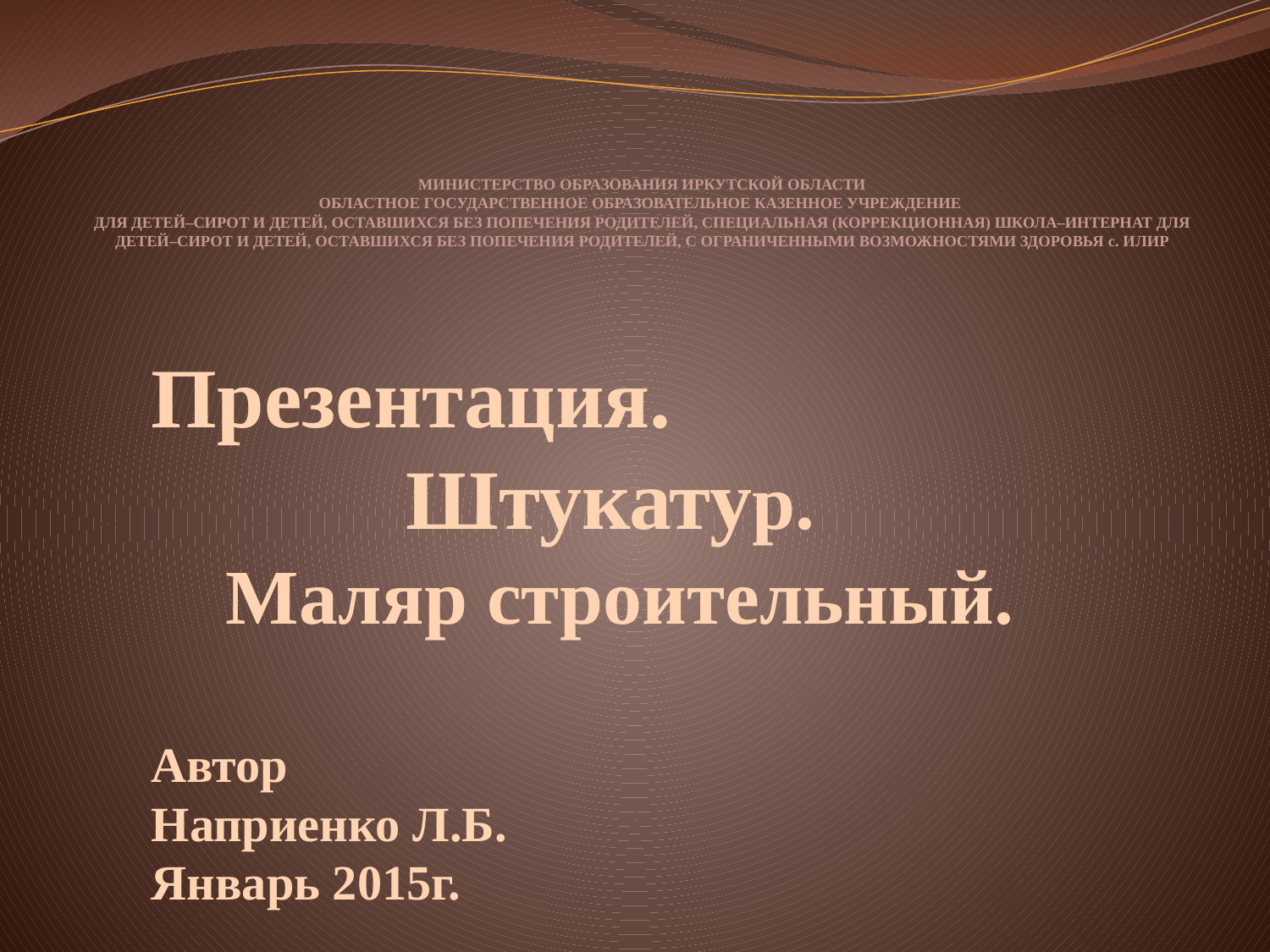

# МИНИСТЕРСТВО ОБРАЗОВАНИЯ ИРКУТСКОЙ ОБЛАСТИ областное государственное образовательное КАЗЕННОЕ учреждение для детей–сирот и детей, оставшихся без попечения родителей, специальная (коррекционная) школа–интернат для детей–сирот и детей, оставшихся без попечения родителей, с ограниченными возможностями здоровья с. Илир
Презентация.
Штукатур.
Маляр строительный.

Автор
Наприенко Л.Б.
Январь 2015г.